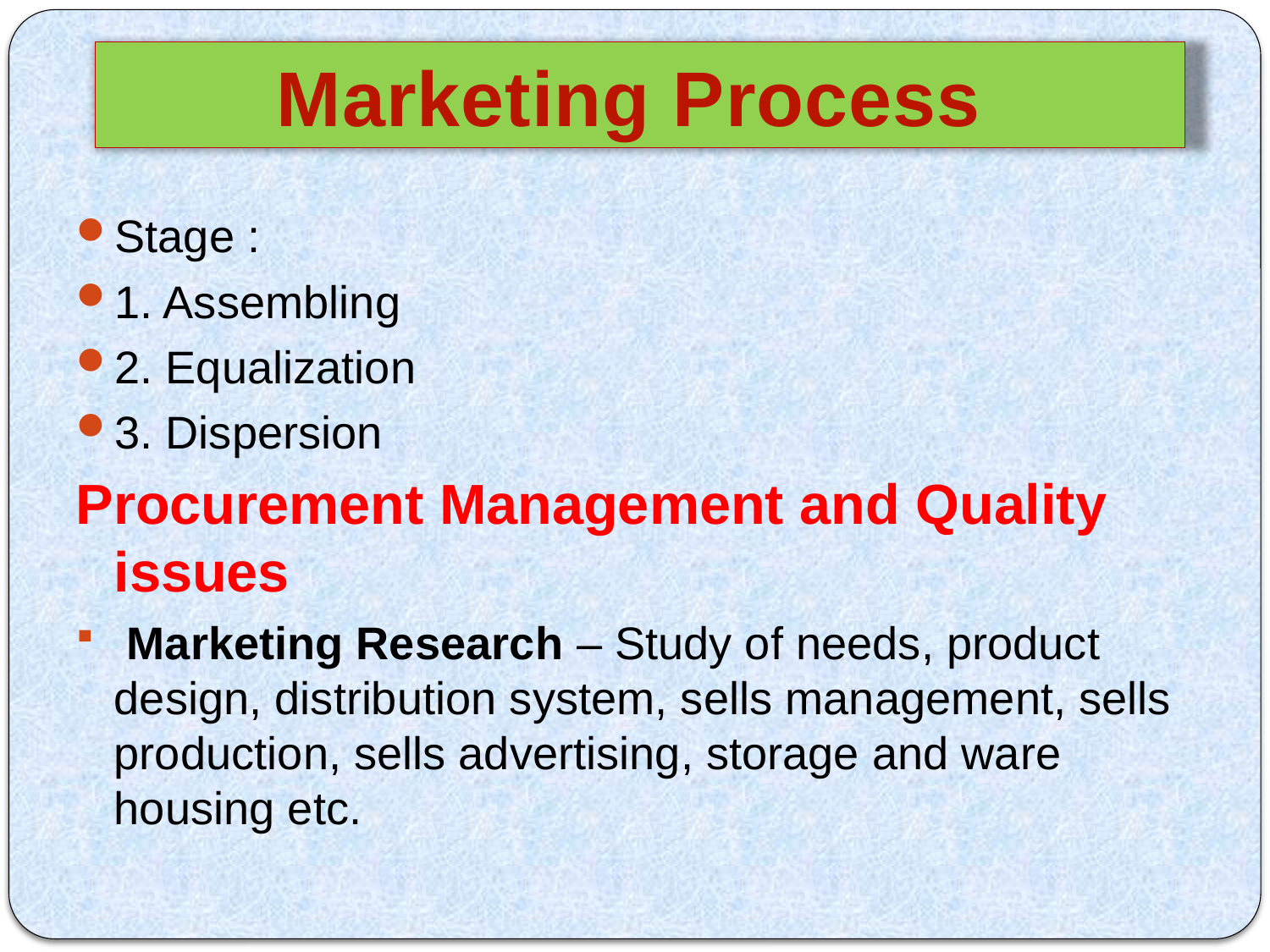

#
Marketing Process
Stage :
1. Assembling
2. Equalization
3. Dispersion
Procurement Management and Quality issues
 Marketing Research – Study of needs, product design, distribution system, sells management, sells production, sells advertising, storage and ware housing etc.